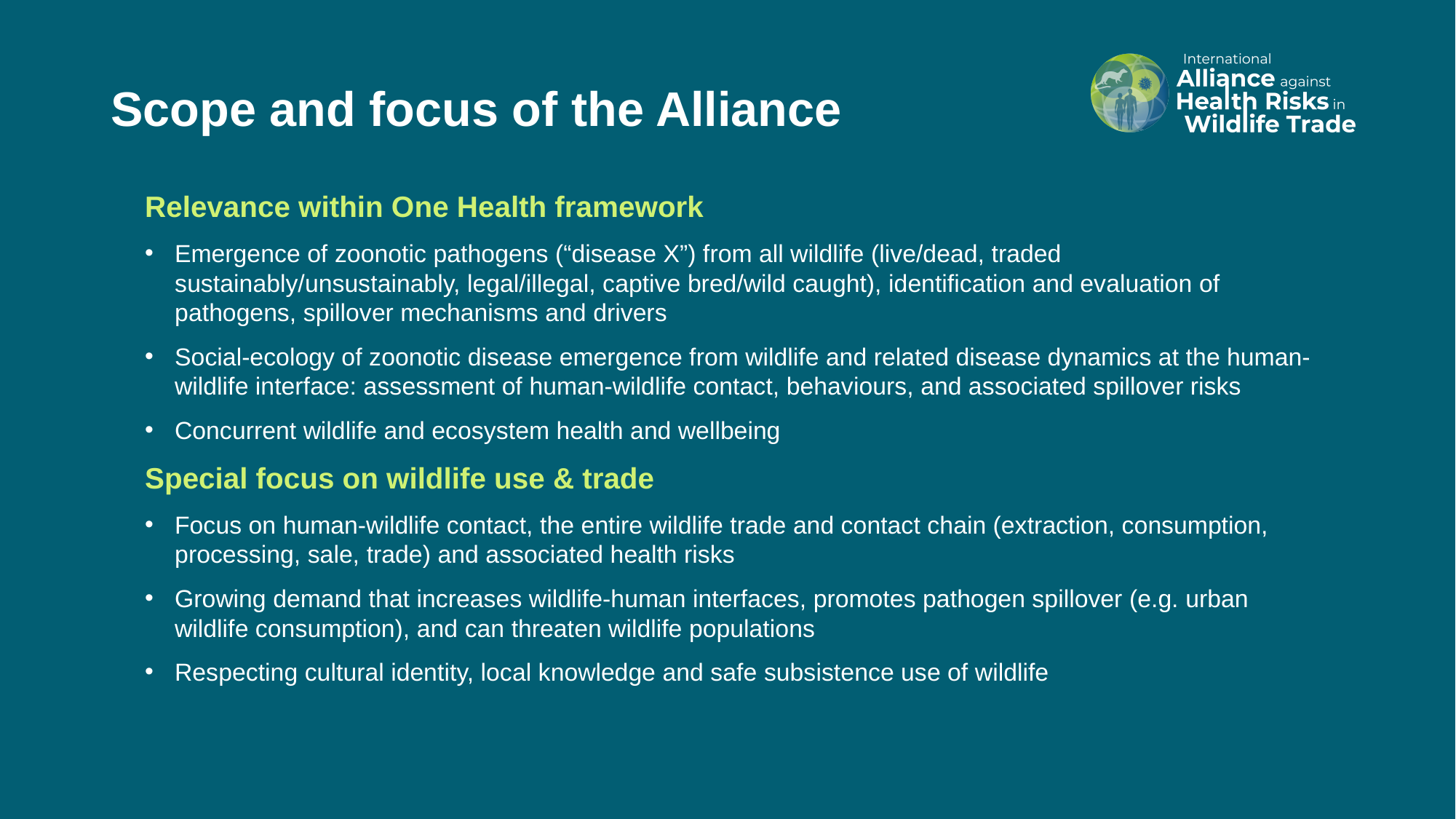

Scope and focus of the Alliance

Relevance within One Health framework
Emergence of zoonotic pathogens (“disease X”) from all wildlife (live/dead, traded sustainably/unsustainably, legal/illegal, captive bred/wild caught), identification and evaluation of pathogens, spillover mechanisms and drivers
Social-ecology of zoonotic disease emergence from wildlife and related disease dynamics at the human-wildlife interface: assessment of human-wildlife contact, behaviours, and associated spillover risks
Concurrent wildlife and ecosystem health and wellbeing
Special focus on wildlife use & trade
Focus on human-wildlife contact, the entire wildlife trade and contact chain (extraction, consumption, processing, sale, trade) and associated health risks
Growing demand that increases wildlife-human interfaces, promotes pathogen spillover (e.g. urban wildlife consumption), and can threaten wildlife populations
Respecting cultural identity, local knowledge and safe subsistence use of wildlife